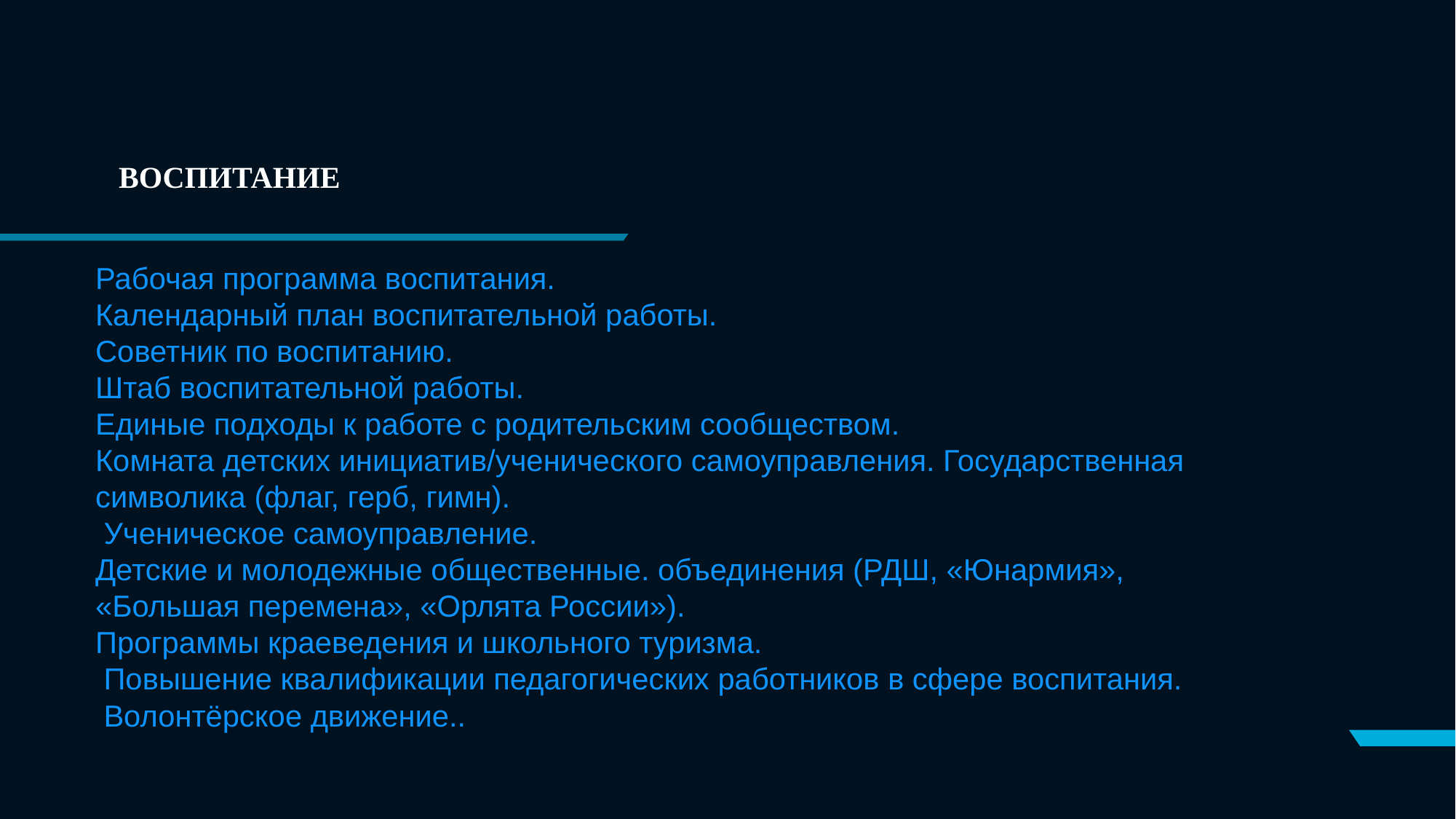

Рабочая программа воспитания.
Календарный план воспитательной работы.
Советник по воспитанию.
Штаб воспитательной работы.
Единые подходы к работе с родительским сообществом.
Комната детских инициатив/ученического самоуправления. Государственная символика (флаг, герб, гимн).
 Ученическое самоуправление.
Детские и молодежные общественные. объединения (РДШ, «Юнармия», «Большая перемена», «Орлята России»).
Программы краеведения и школьного туризма.
 Повышение квалификации педагогических работников в сфере воспитания.
 Волонтёрское движение..
ВОСПИТАНИЕ

#